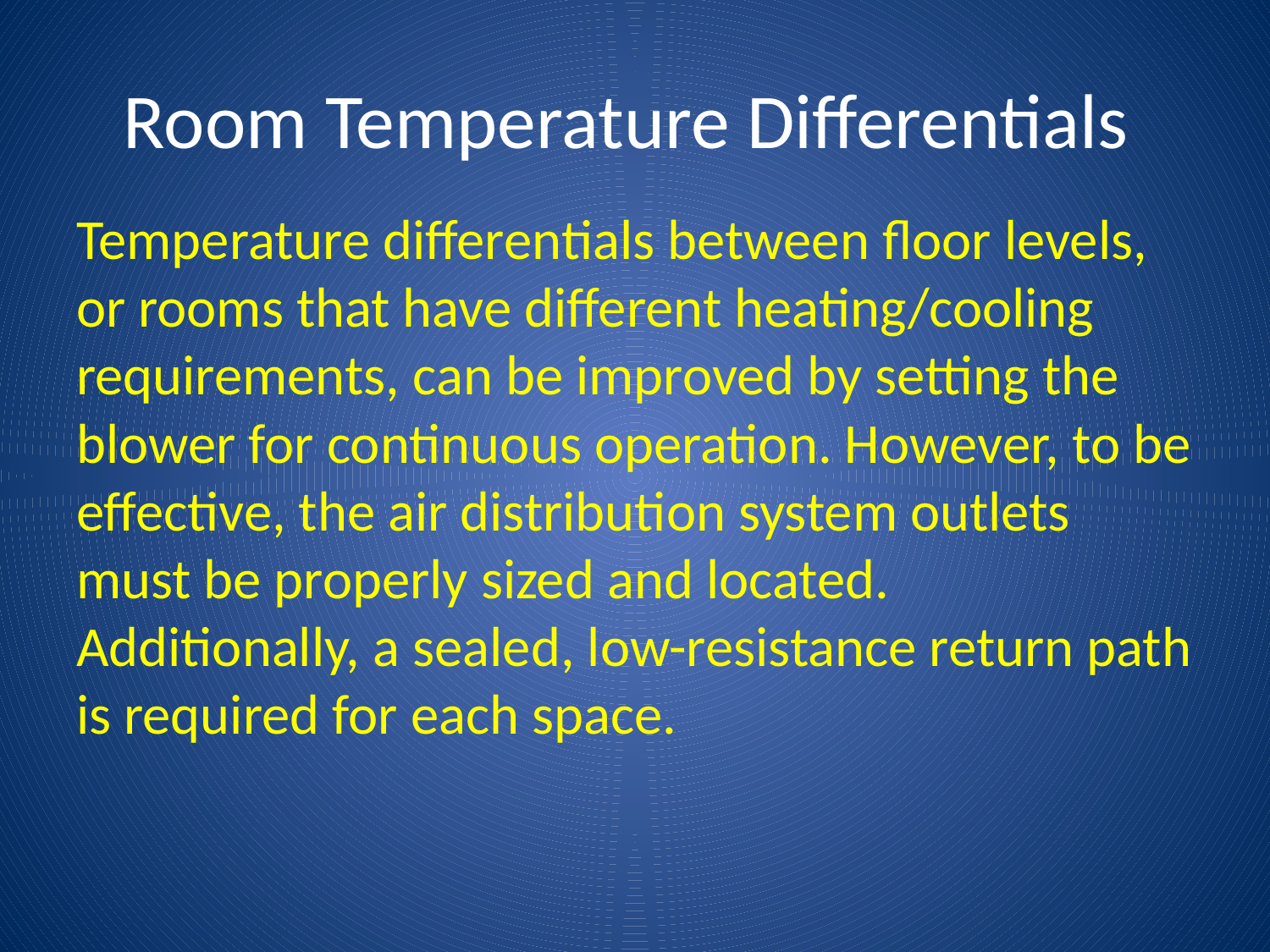

# Room Temperature Differentials
Temperature differentials between floor levels, or rooms that have different heating/cooling requirements, can be improved by setting the blower for continuous operation. However, to be effective, the air distribution system outlets must be properly sized and located.  Additionally, a sealed, low-resistance return path is required for each space.